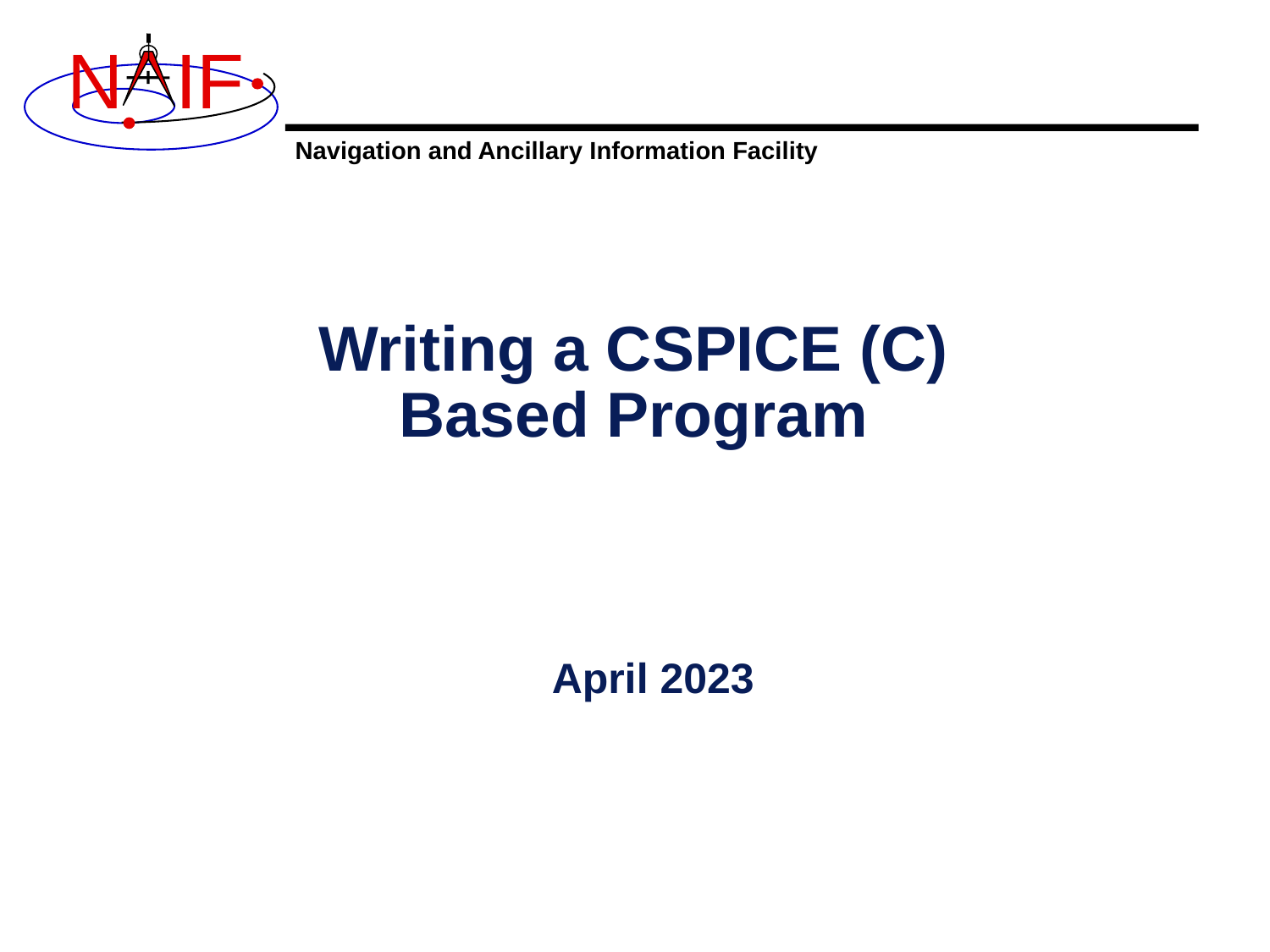

# Writing a CSPICE (C) Based Program
April 2023